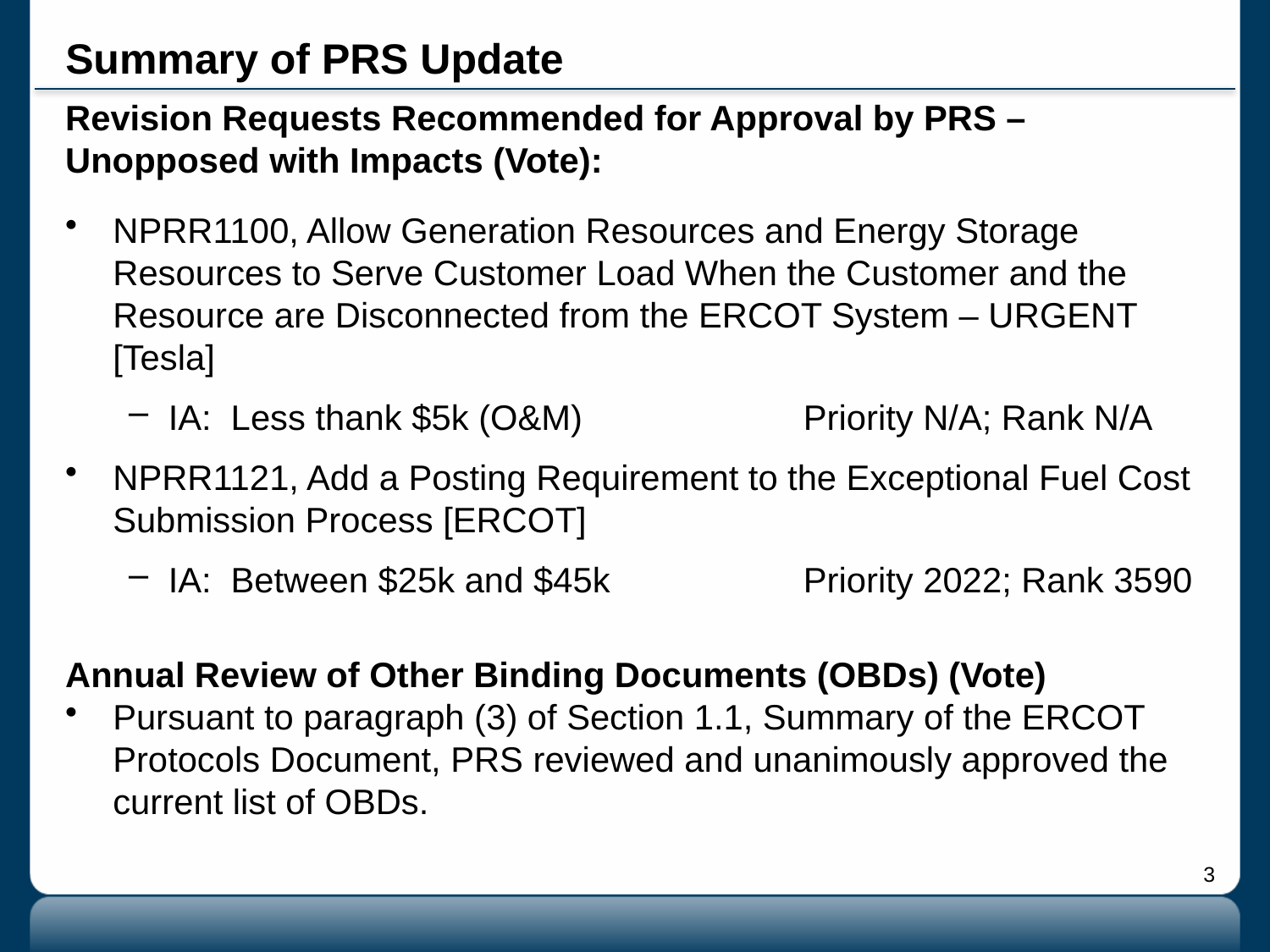

# Summary of PRS Update
Revision Requests Recommended for Approval by PRS – Unopposed with Impacts (Vote):
NPRR1100, Allow Generation Resources and Energy Storage Resources to Serve Customer Load When the Customer and the Resource are Disconnected from the ERCOT System – URGENT [Tesla]
IA:  Less thank $5k (O&M)		Priority N/A; Rank N/A
NPRR1121, Add a Posting Requirement to the Exceptional Fuel Cost Submission Process [ERCOT]
IA:  Between $25k and $45k		Priority 2022; Rank 3590

Annual Review of Other Binding Documents (OBDs) (Vote)
Pursuant to paragraph (3) of Section 1.1, Summary of the ERCOT Protocols Document, PRS reviewed and unanimously approved the current list of OBDs.